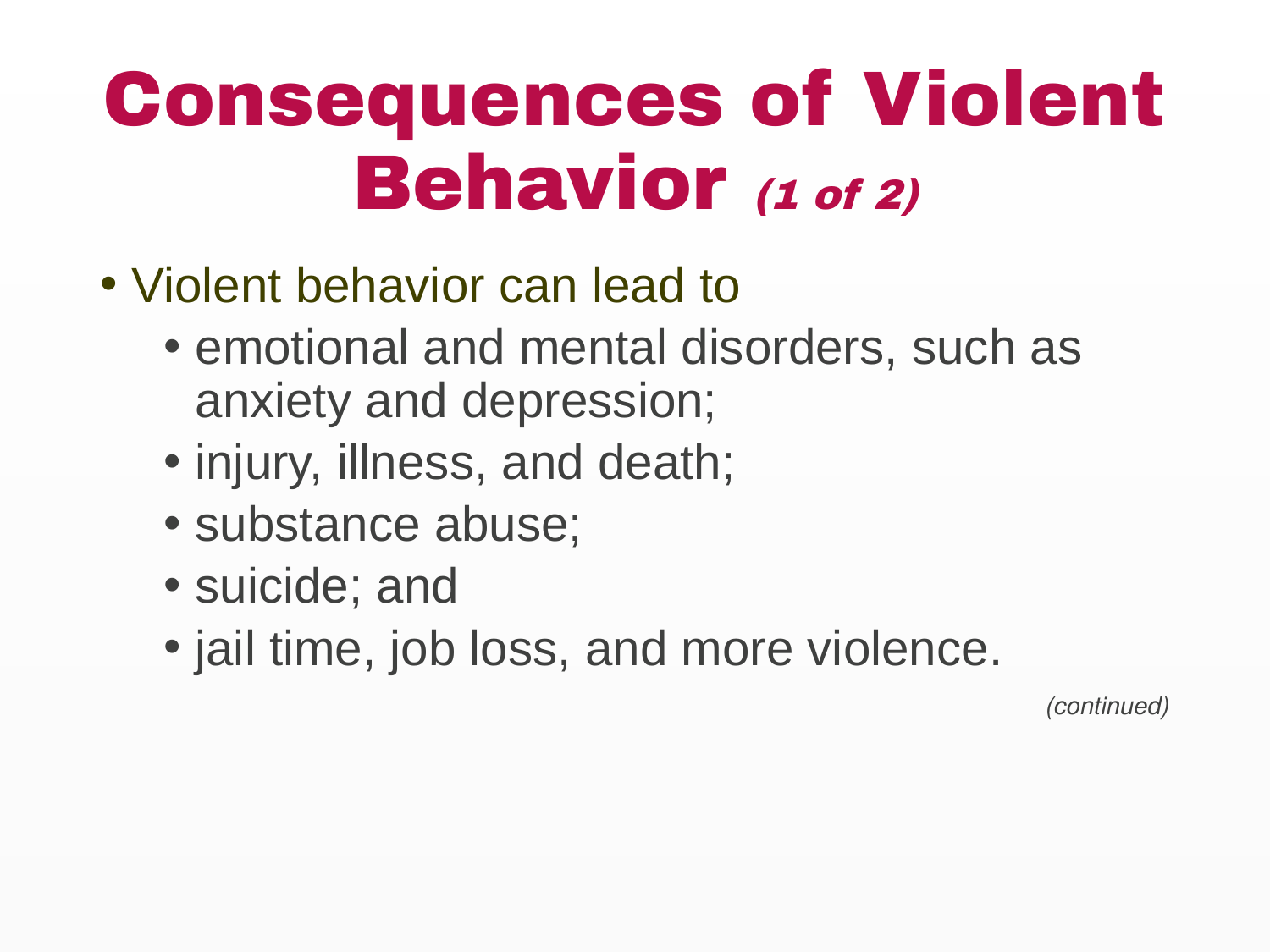

# Consequences of Violent Behavior (1 of 2)
Violent behavior can lead to
emotional and mental disorders, such as anxiety and depression;
injury, illness, and death;
substance abuse;
suicide; and
jail time, job loss, and more violence.
(continued)